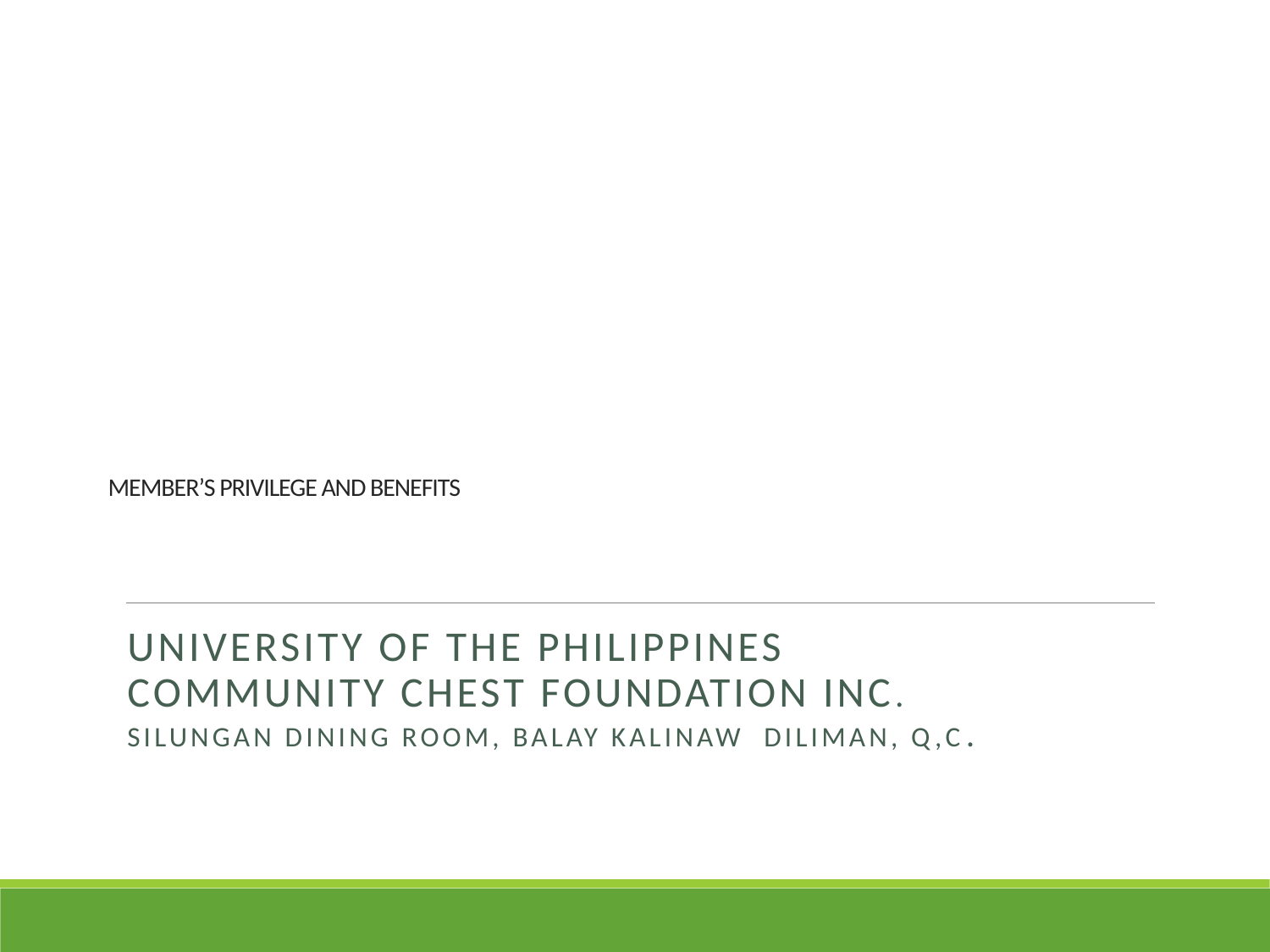

# MEMBER’S PRIVILEGE AND BENEFITS
University of the Philippines
COMMUNITY CHEST FOUNDATION INC.
Silungan Dining Room, Balay Kalinaw  Diliman, Q,C.